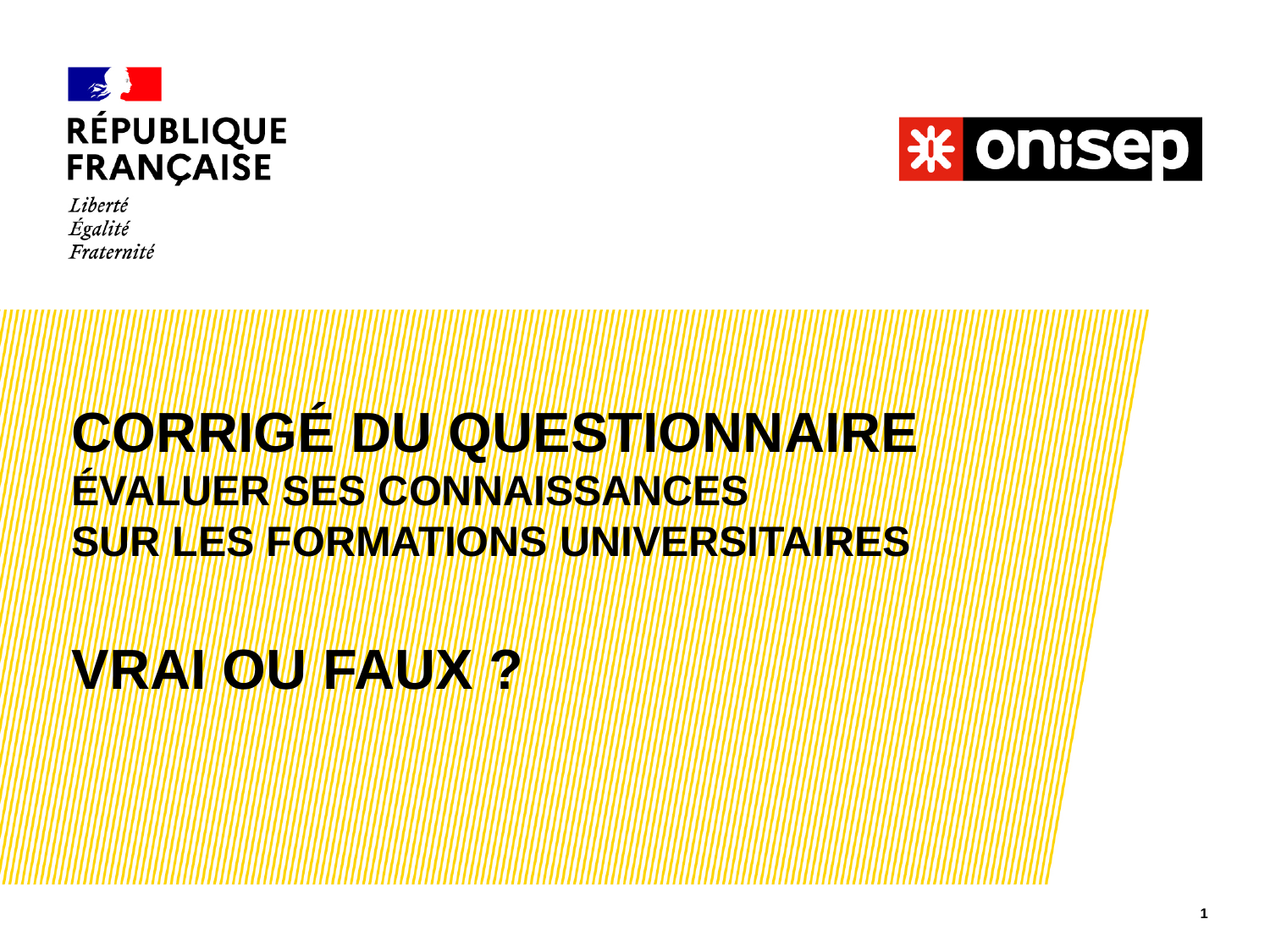

# Corrigé du questionnaire Évaluer ses connaissances sur les formations universitaires Vrai ou faux ?
1